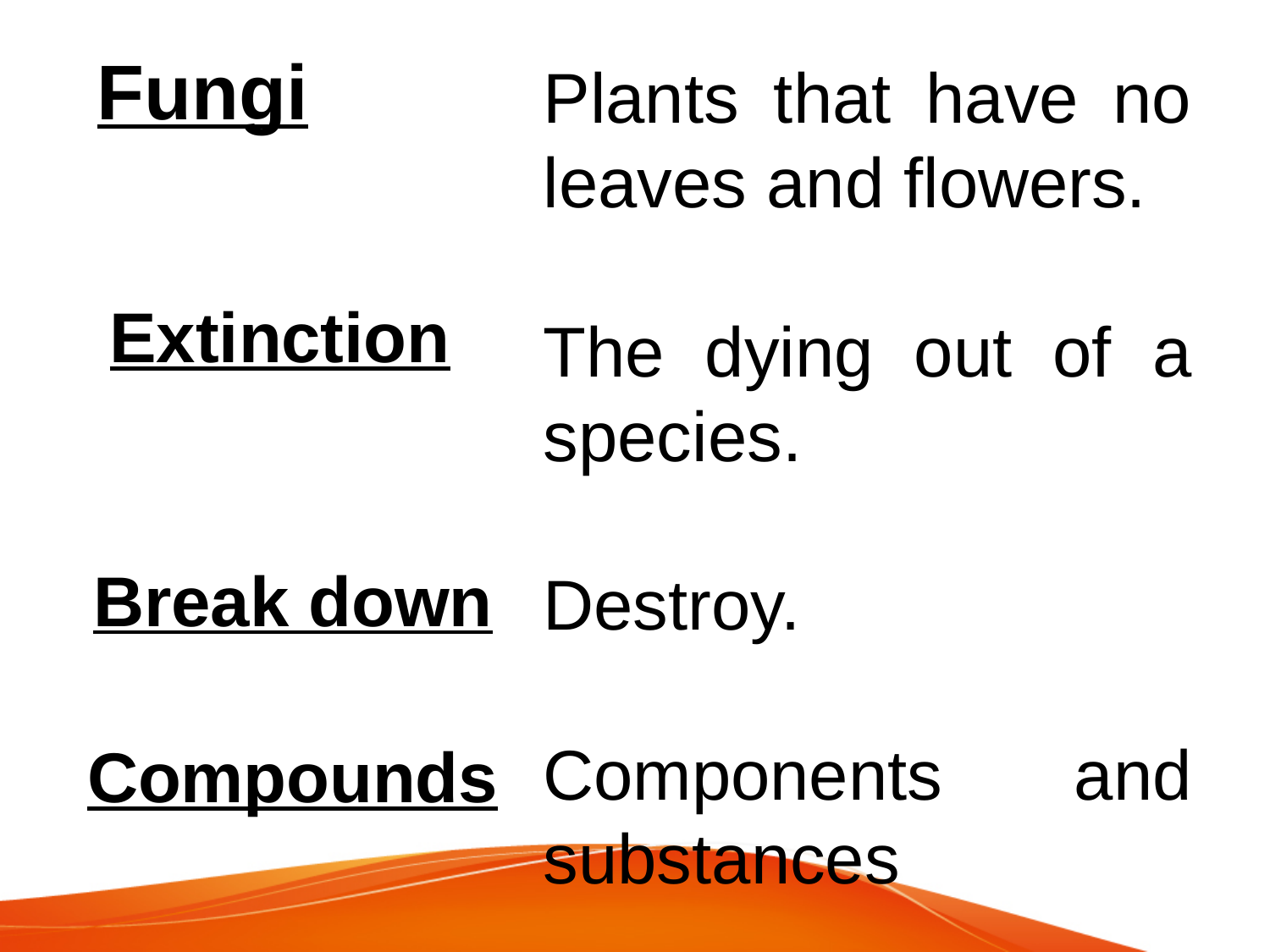

Fungi
Plants that have no leaves and flowers.

The dying out of a species.

Destroy.

Components and substances
Extinction
Break down
Compounds